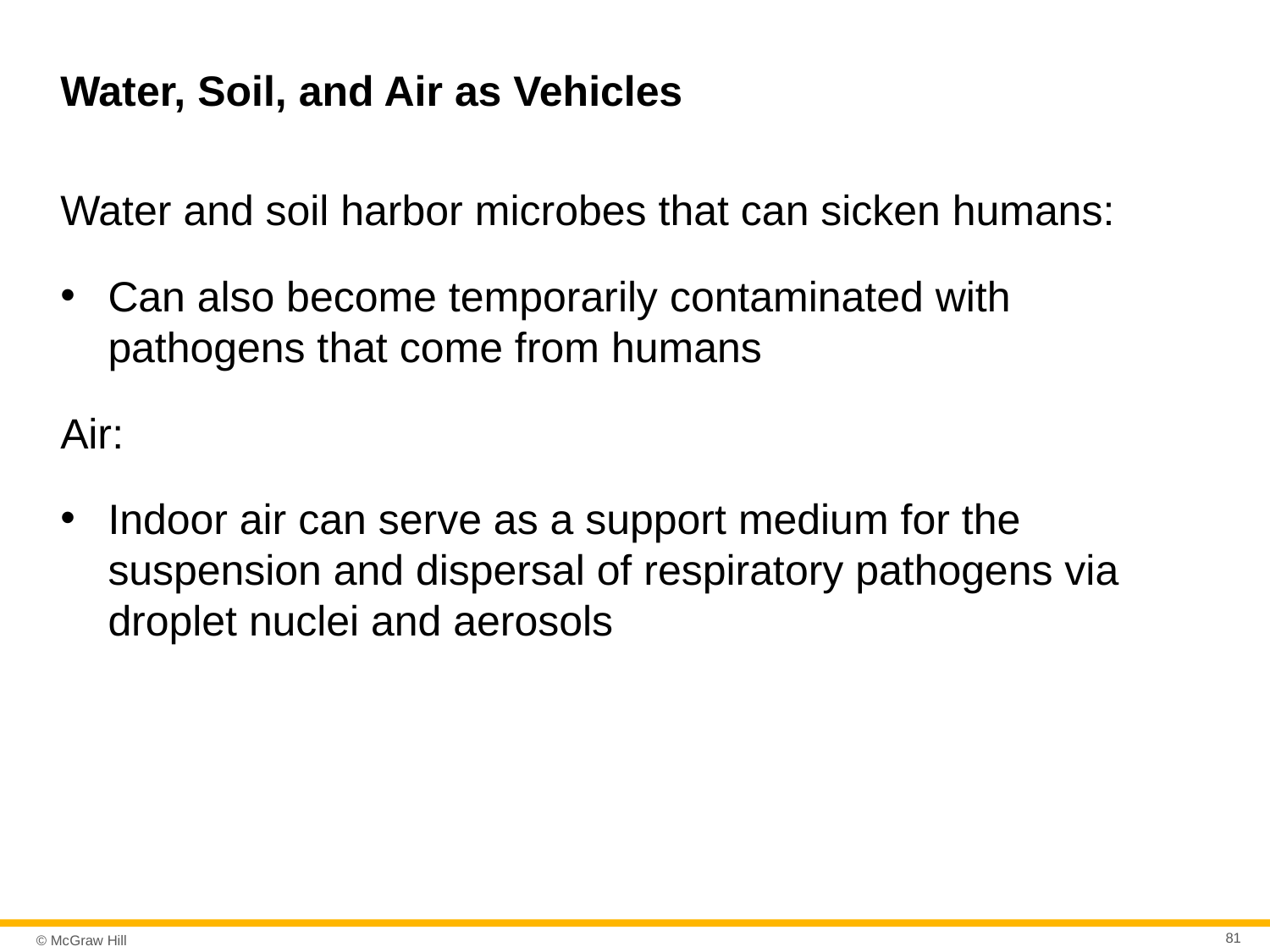

# Water, Soil, and Air as Vehicles
Water and soil harbor microbes that can sicken humans:
Can also become temporarily contaminated with pathogens that come from humans
Air:
Indoor air can serve as a support medium for the suspension and dispersal of respiratory pathogens via droplet nuclei and aerosols